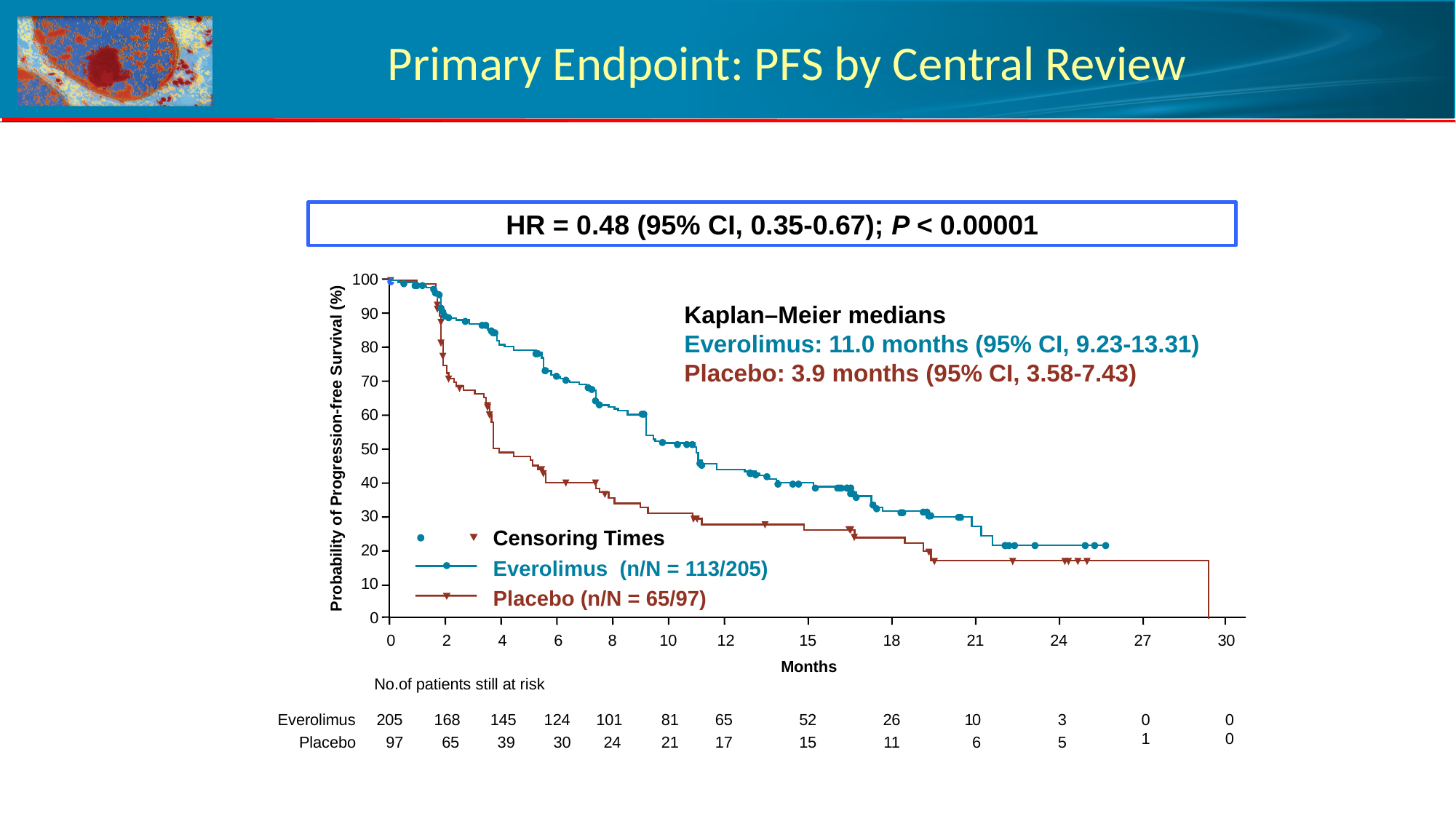

# Primary Endpoint: PFS by Central Review

HR = 0.48 (95% CI, 0.35-0.67); P < 0.00001

100

Kaplan–Meier medians
Everolimus: 11.0 months (95% CI, 9.23-13.31)
Placebo: 3.9 months (95% CI, 3.58-7.43)
90

80

70

60

50
Probability of Progression-free Survival (%)

40

30

Censoring Times
Everolimus  (n/N = 113/205)
Placebo (n/N = 65/97)
20

10

0

0
2
4
6
8
10
12
15
18
21
24
27
30
Months
No.of patients still at risk
Everolimus
205
168
145
124
101
81
65
52
26
1
0
3
0
0
1
0
Placebo
97
65
39
30
24
21
17
15
11
6
5